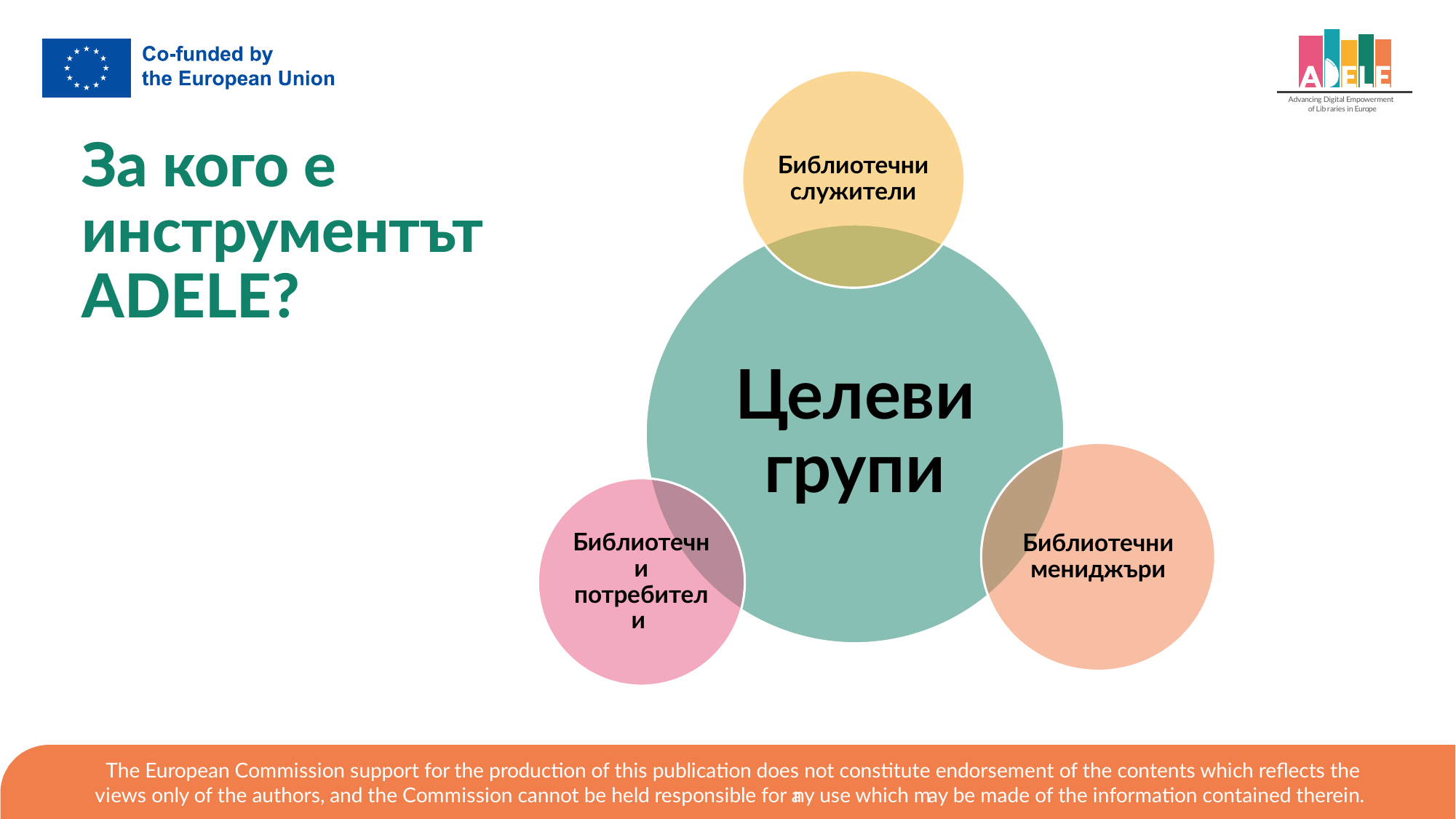

Целеви групи
Библиотечни служители
Библиотечни мениджъри
Библиотечни потребители
# За кого е инструментът ADELE?